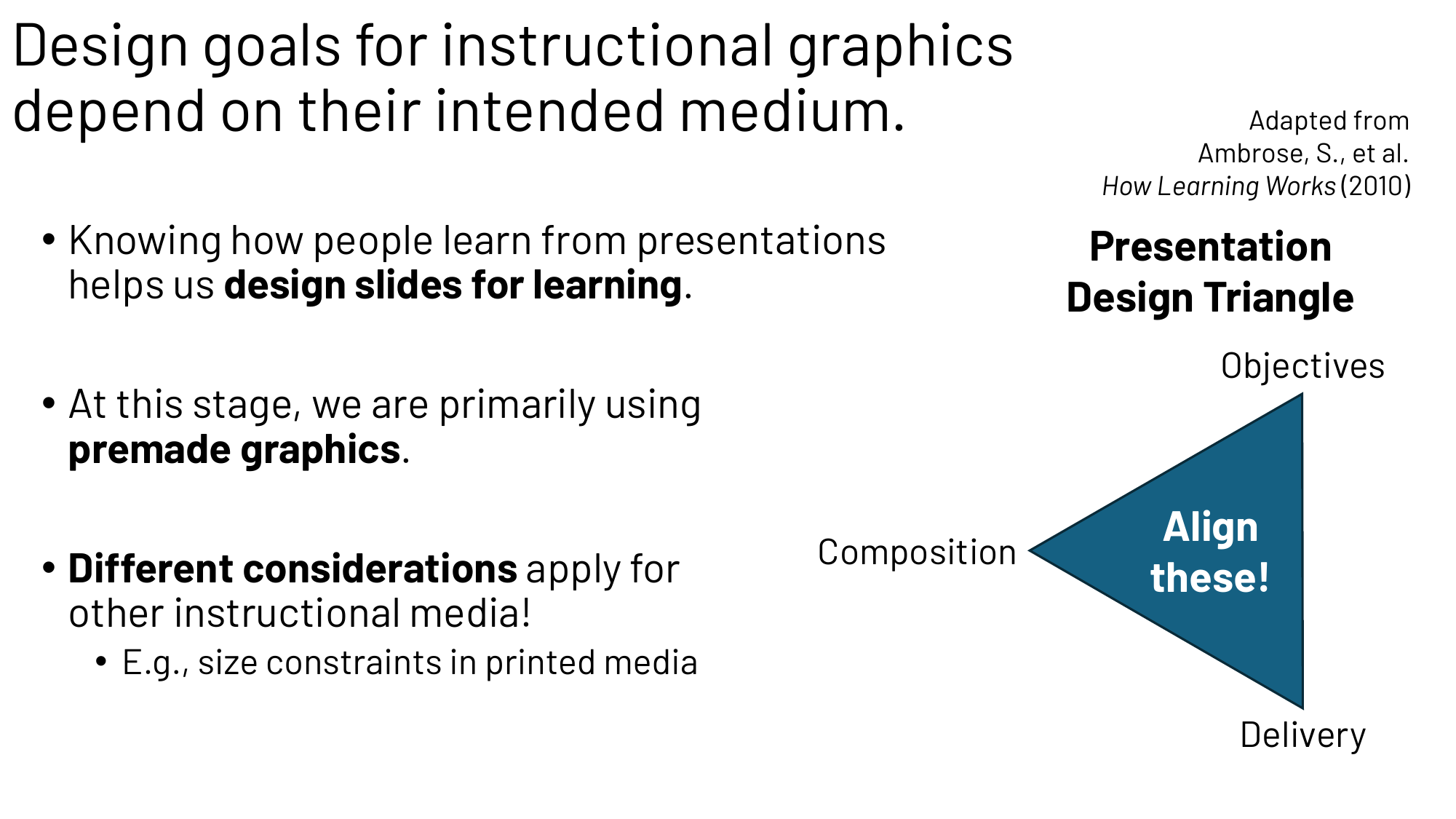

# Design goals for instructional graphics depend on their intended medium.
Adapted from
Ambrose, S., et al.
How Learning Works (2010)
Knowing how people learn from presentations helps us design slides for learning.

At this stage, we are primarily using
premade graphics.

Different considerations apply for
other instructional media!
E.g., size constraints in printed media
Presentation
Design Triangle
Objectives

Align these!
Composition
Delivery